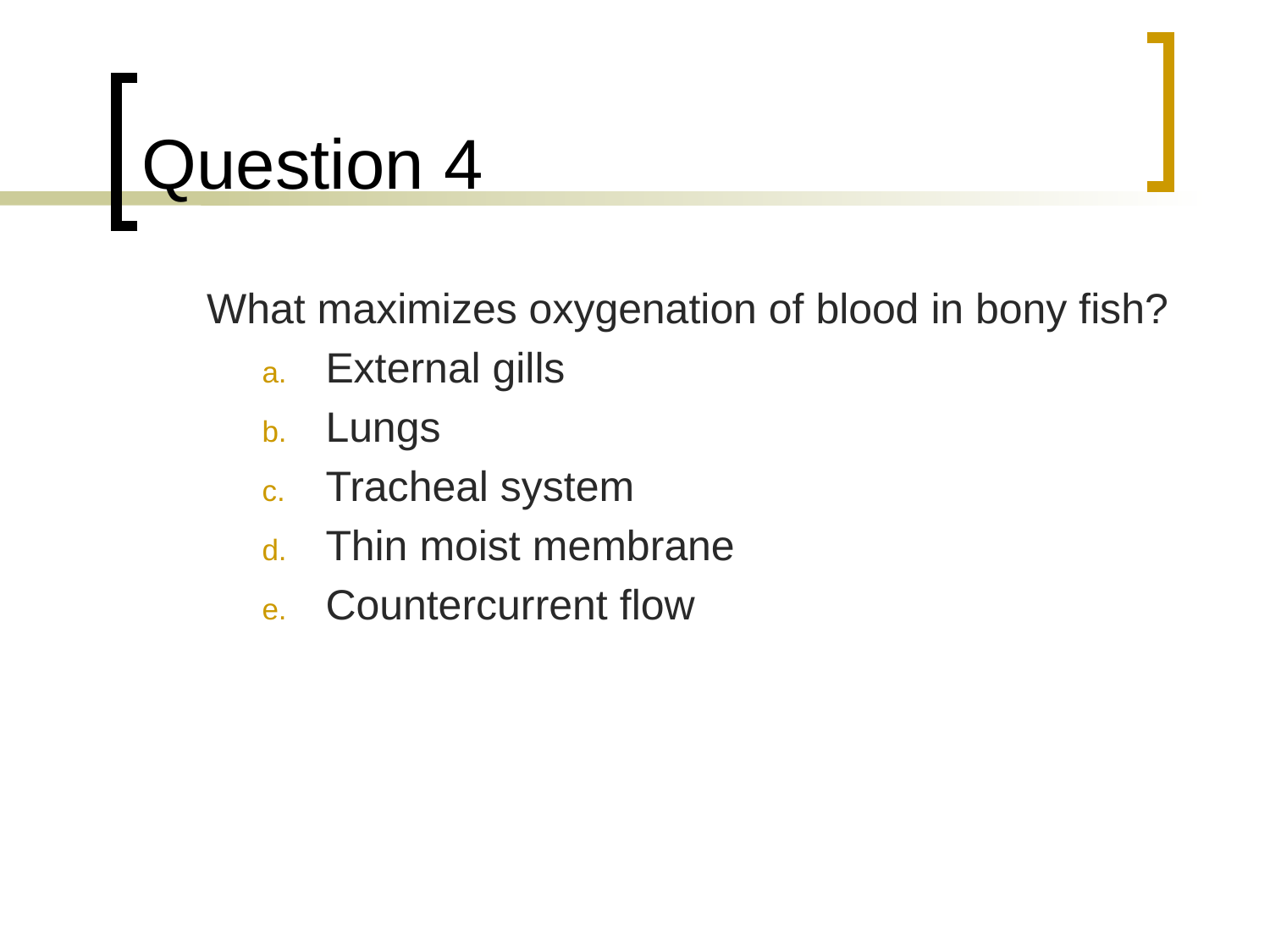

# Question 4
	What maximizes oxygenation of blood in bony fish?
External gills
Lungs
Tracheal system
Thin moist membrane
Countercurrent flow